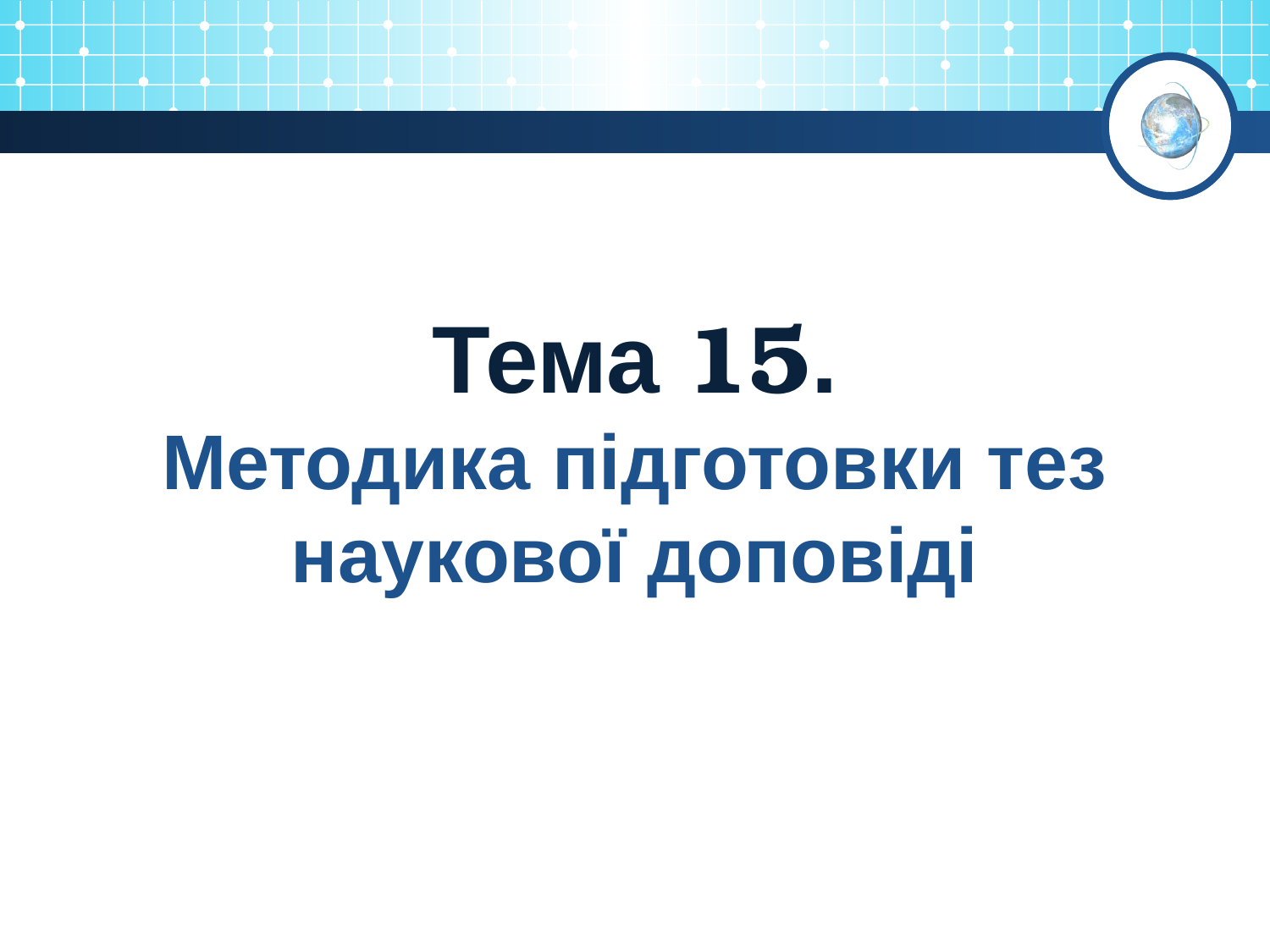

# Тема 15. Методика підготовки тез наукової доповіді